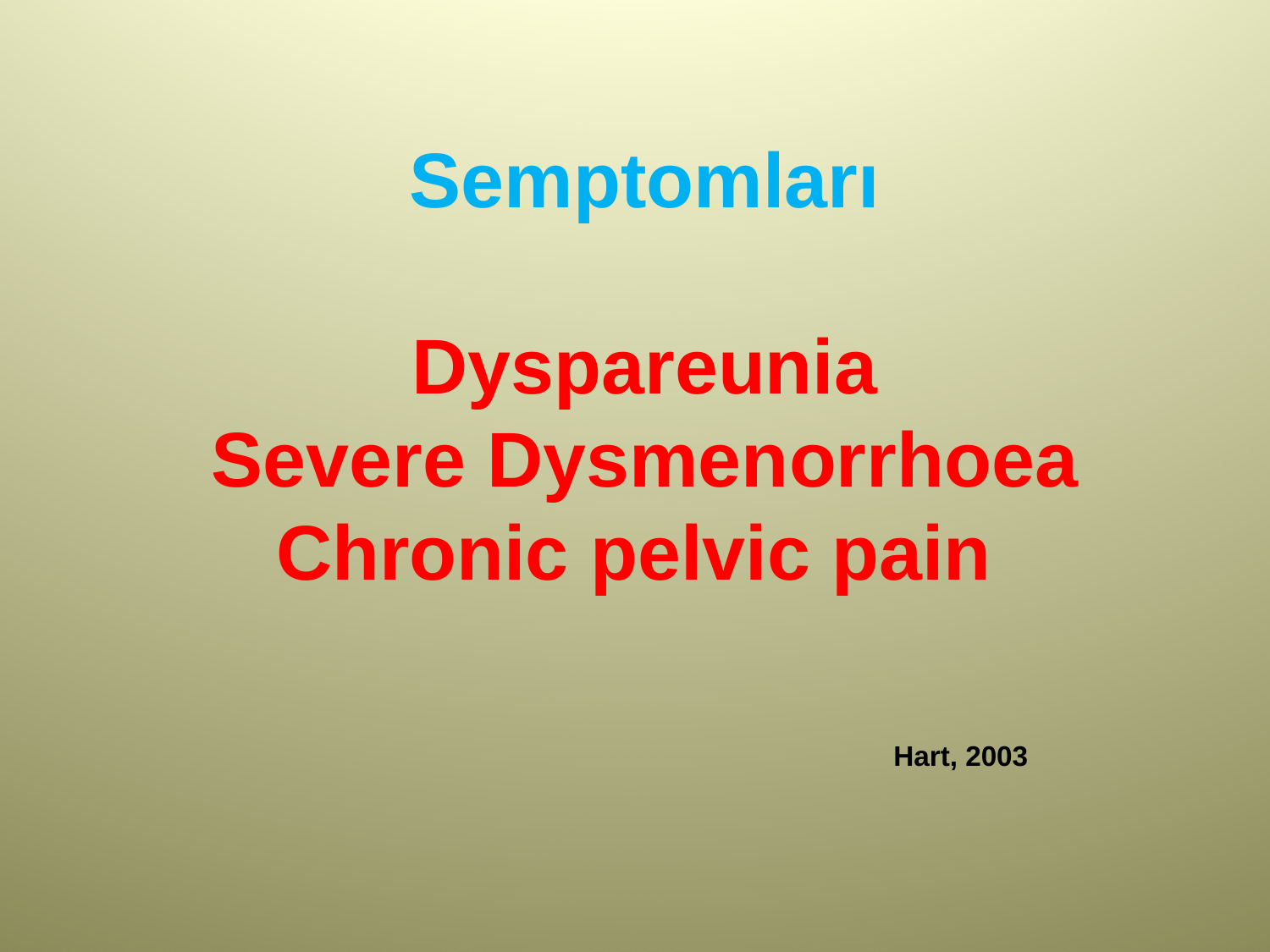

# Semptomları Dyspareunia Severe Dysmenorrhoea Chronic pelvic pain Hart, 2003